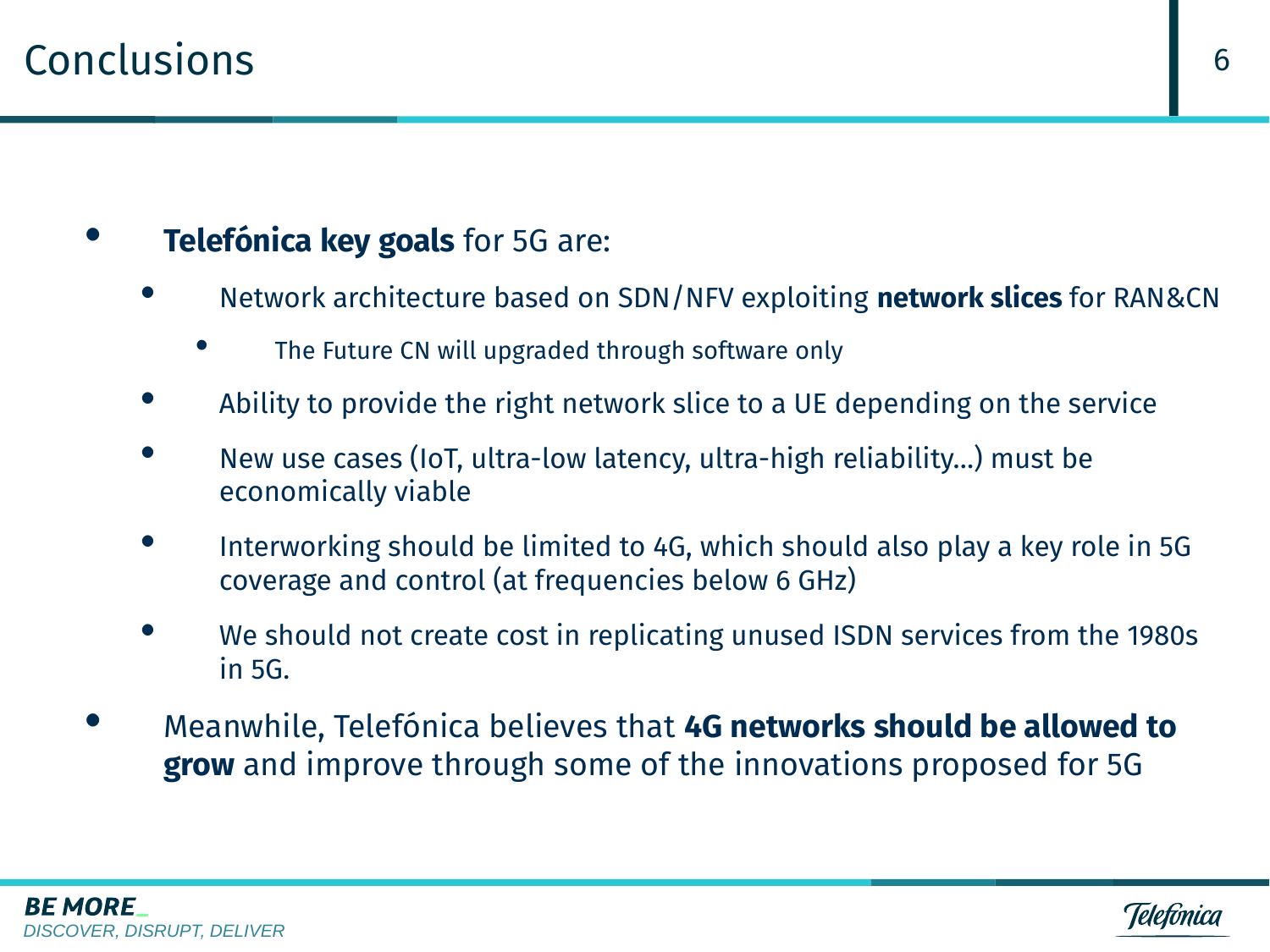

# Conclusions
6
Telefónica key goals for 5G are:
Network architecture based on SDN/NFV exploiting network slices for RAN&CN
The Future CN will upgraded through software only
Ability to provide the right network slice to a UE depending on the service
New use cases (IoT, ultra-low latency, ultra-high reliability…) must be economically viable
Interworking should be limited to 4G, which should also play a key role in 5G coverage and control (at frequencies below 6 GHz)
We should not create cost in replicating unused ISDN services from the 1980s in 5G.
Meanwhile, Telefónica believes that 4G networks should be allowed to grow and improve through some of the innovations proposed for 5G